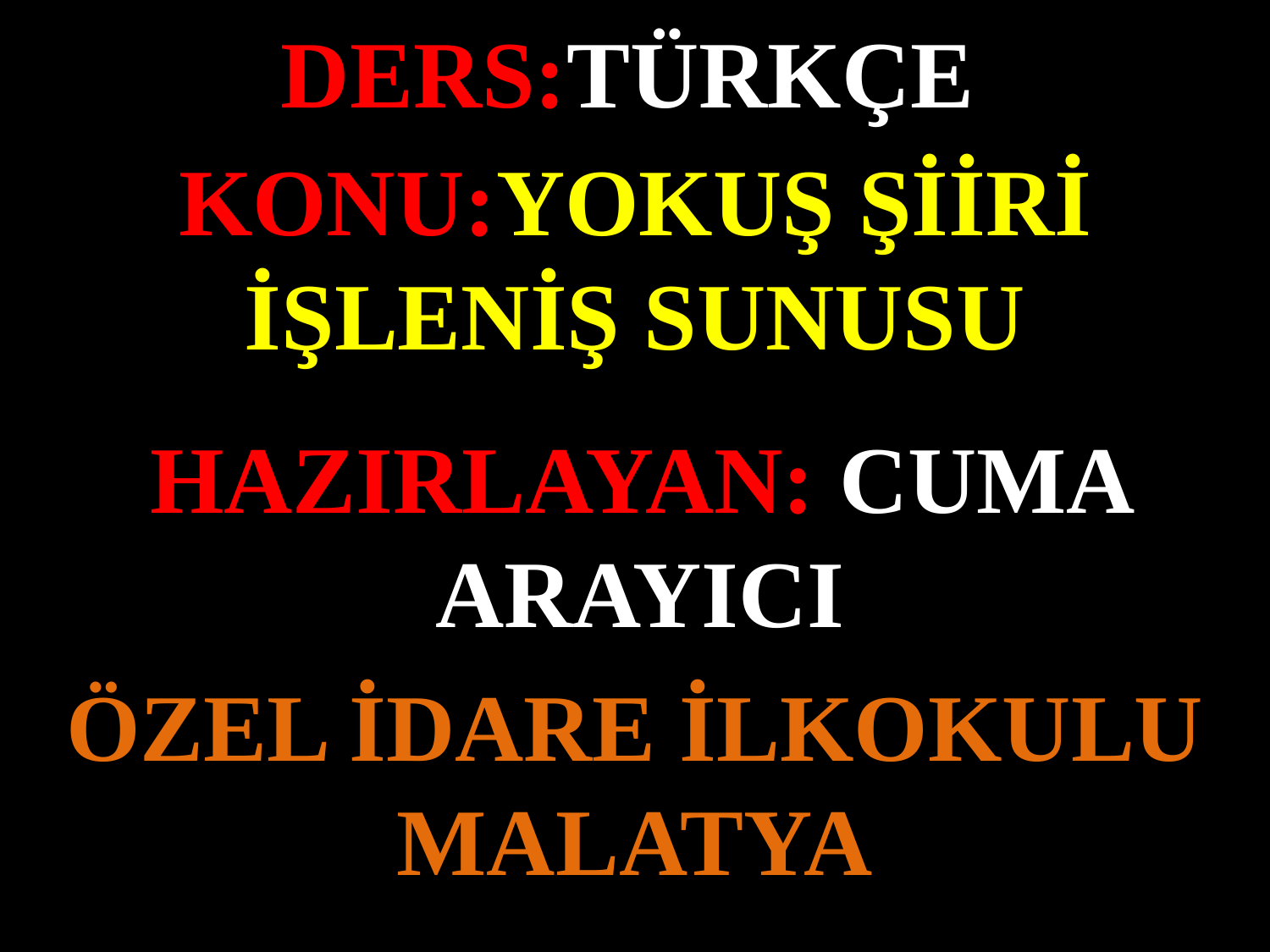

DERS:TÜRKÇE
KONU:YOKUŞ ŞİİRİ İŞLENİŞ SUNUSU
#
HAZIRLAYAN: CUMA ARAYICI
ÖZEL İDARE İLKOKULU MALATYA